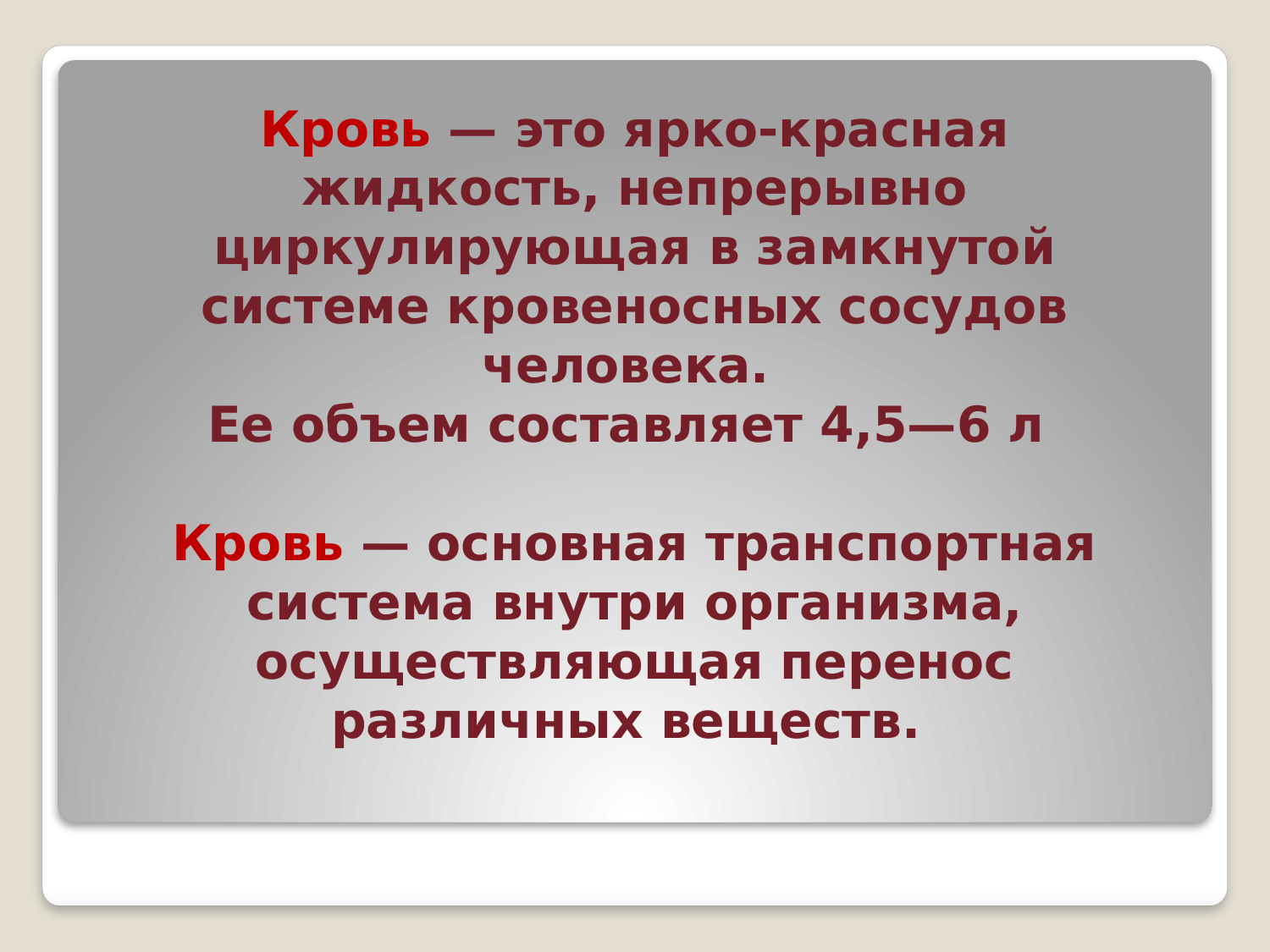

# Кровь — это ярко-красная жидкость, непрерывно циркулирующая в замкнутой системе кровеносных сосудов человека. Ее объем составляет 4,5—6 л Кровь — основная транспортная система внутри организма, осуществляющая перенос различных веществ.